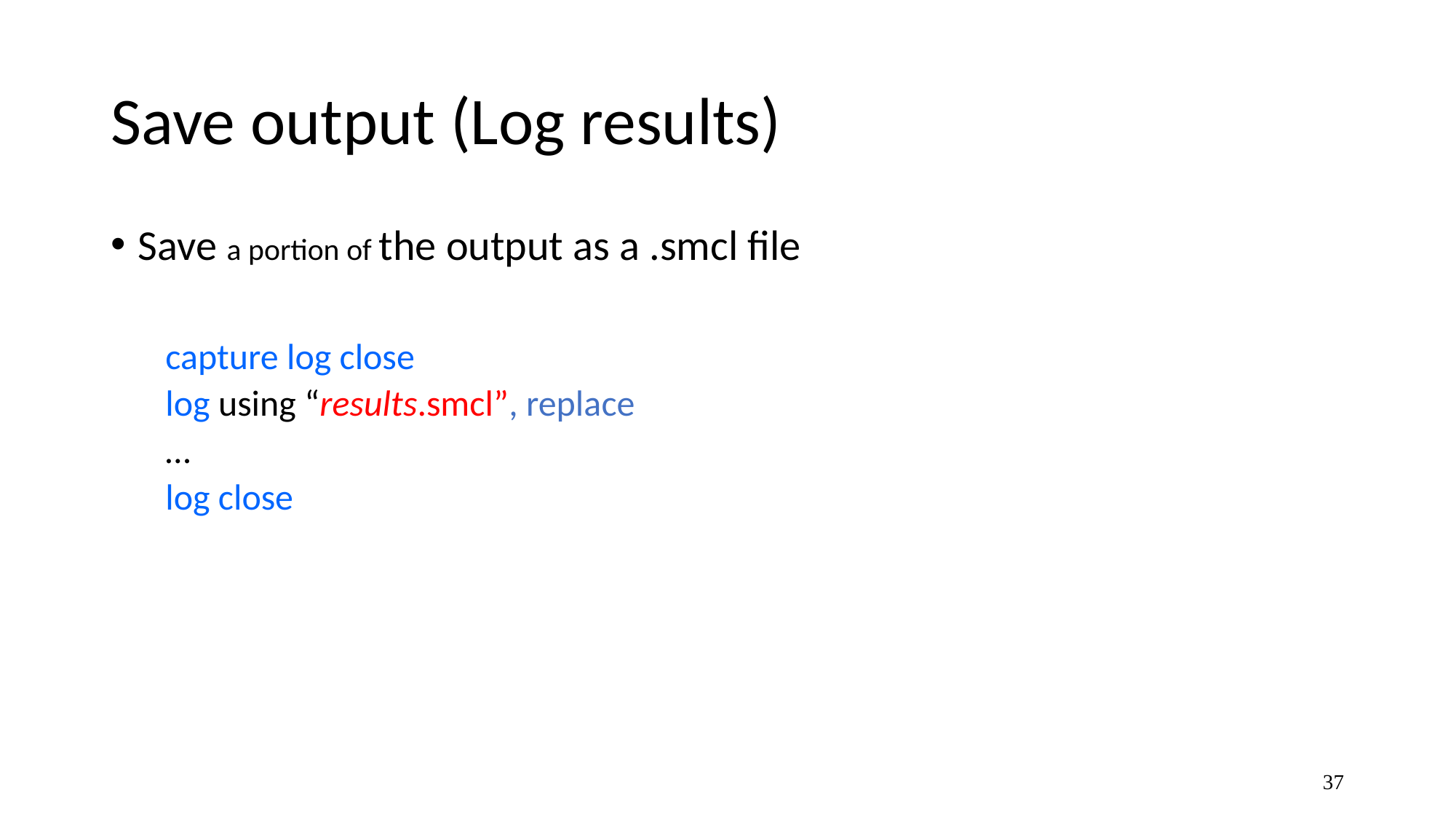

# Save output (Log results)
Save a portion of the output as a .smcl file

capture log close
log using “results.smcl”, replace
…
log close
37